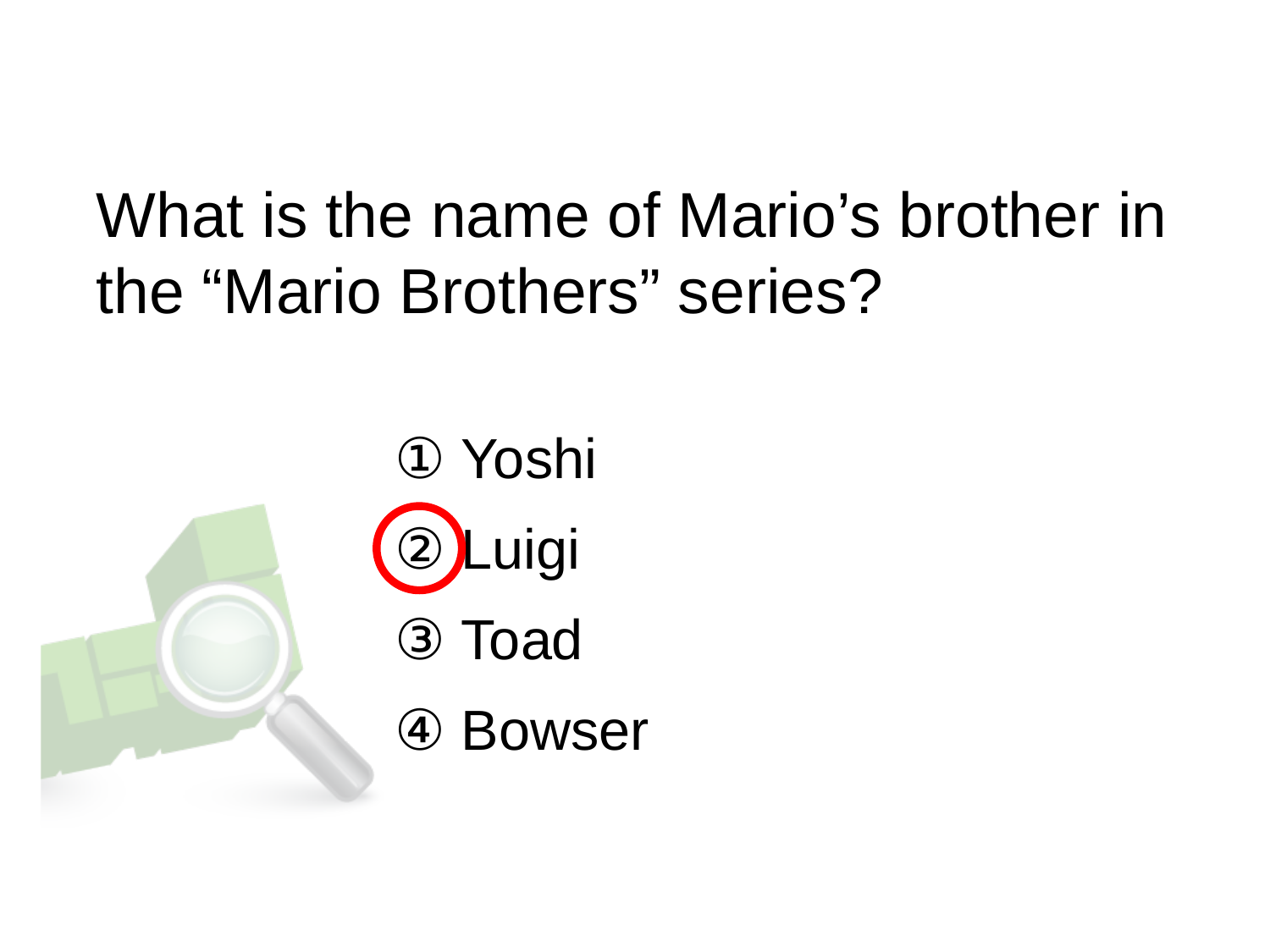

# What is the name of Mario’s brother in the “Mario Brothers” series?
① Yoshi
② Luigi
③ Toad
④ Bowser